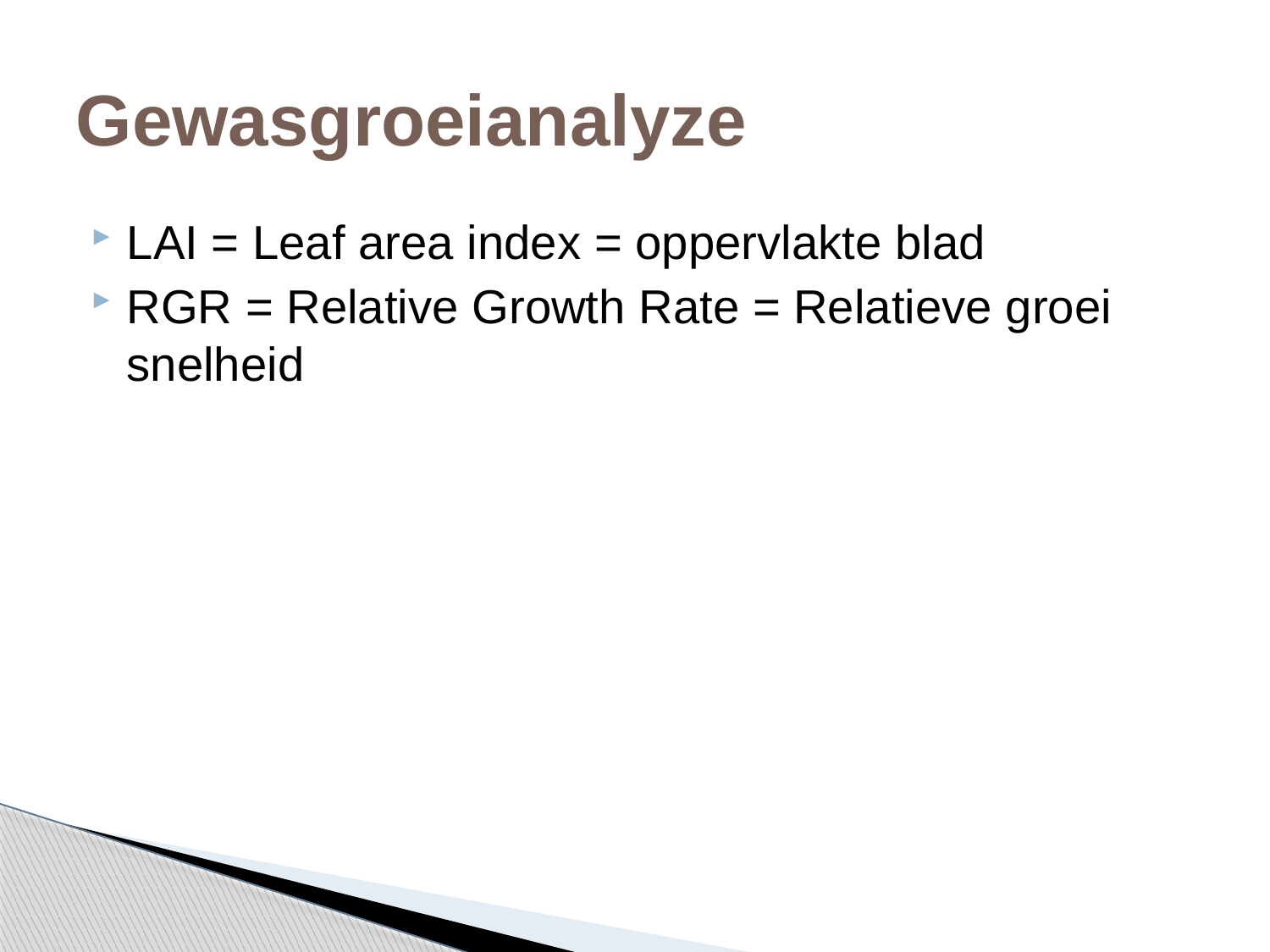

# Gewasgroeianalyze
LAI = Leaf area index = oppervlakte blad
RGR = Relative Growth Rate = Relatieve groei snelheid